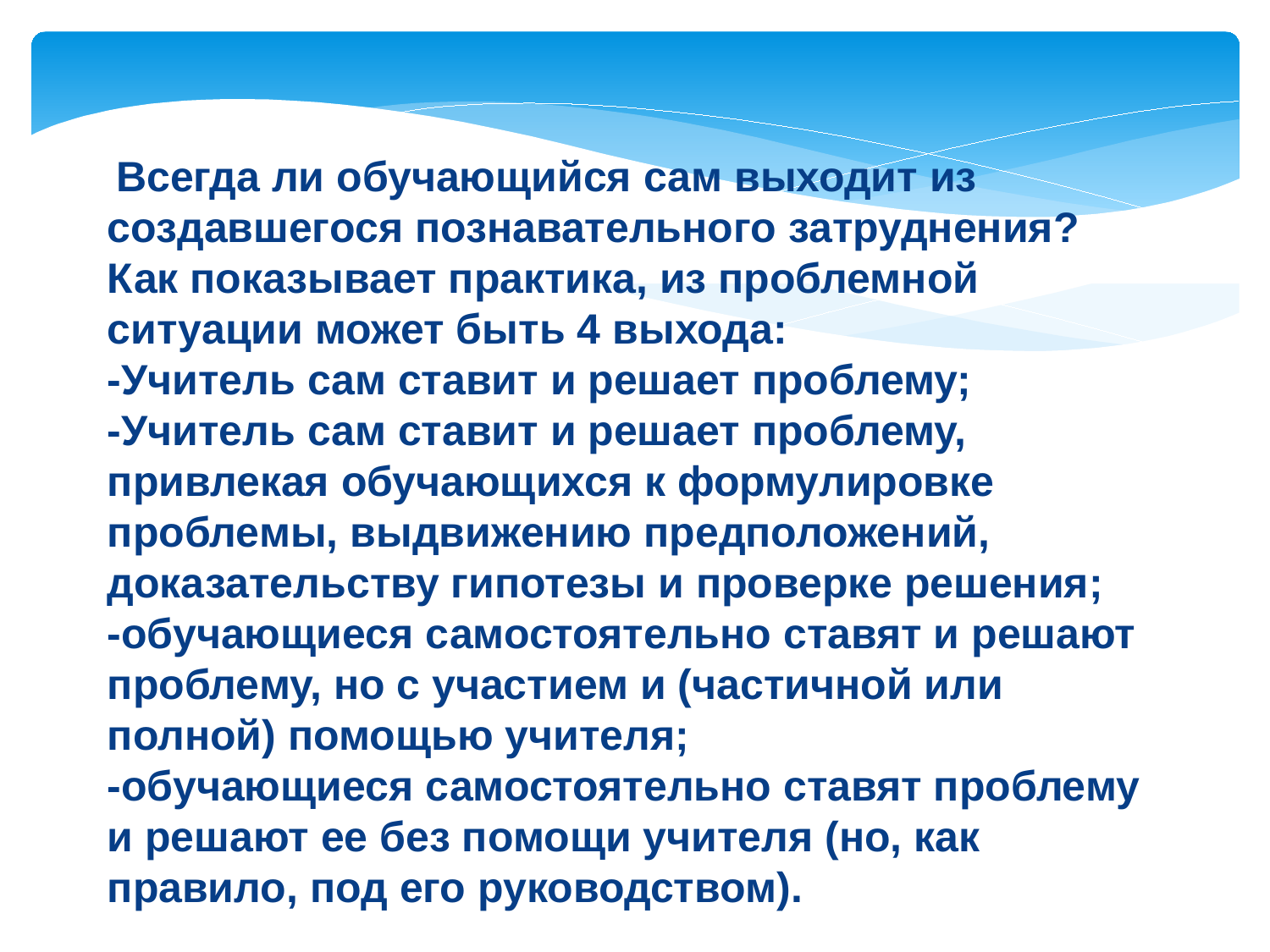

Всегда ли обучающийся сам выходит из создавшегося познавательного затруднения? Как показывает практика, из проблемной ситуации может быть 4 выхода:
-Учитель сам ставит и решает проблему;
-Учитель сам ставит и решает проблему, привлекая обучающихся к формулировке проблемы, выдвижению предположений, доказательству гипотезы и проверке решения;
-обучающиеся самостоятельно ставят и решают проблему, но с участием и (частичной или полной) помощью учителя;
-обучающиеся самостоятельно ставят проблему и решают ее без помощи учителя (но, как правило, под его руководством).